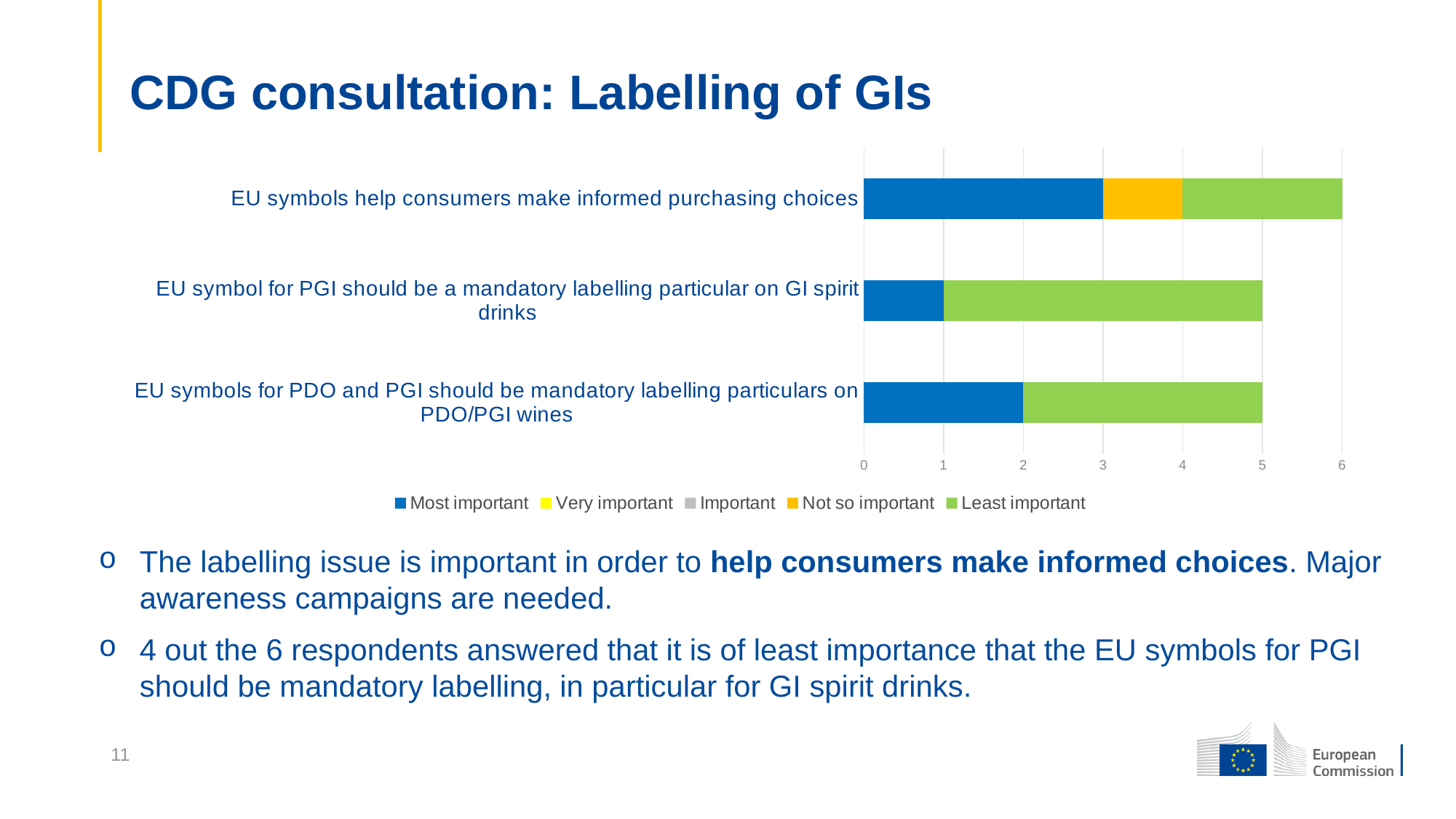

# CDG consultation: Labelling of GIs

### Chart

| Category | Most important | Very important | Important | Not so important | Least important |
|---|---|---|---|---|---|
| EU symbols for PDO and PGI should be mandatory labelling particulars on PDO/PGI wines | 2.0 | 0.0 | 0.0 | 0.0 | 3.0 |
| EU symbol for PGI should be a mandatory labelling particular on GI spirit drinks | 1.0 | 0.0 | 0.0 | 0.0 | 4.0 |
| EU symbols help consumers make informed purchasing choices | 3.0 | 0.0 | 0.0 | 1.0 | 2.0 |
The labelling issue is important in order to help consumers make informed choices. Major awareness campaigns are needed.
4 out the 6 respondents answered that it is of least importance that the EU symbols for PGI should be mandatory labelling, in particular for GI spirit drinks.
11